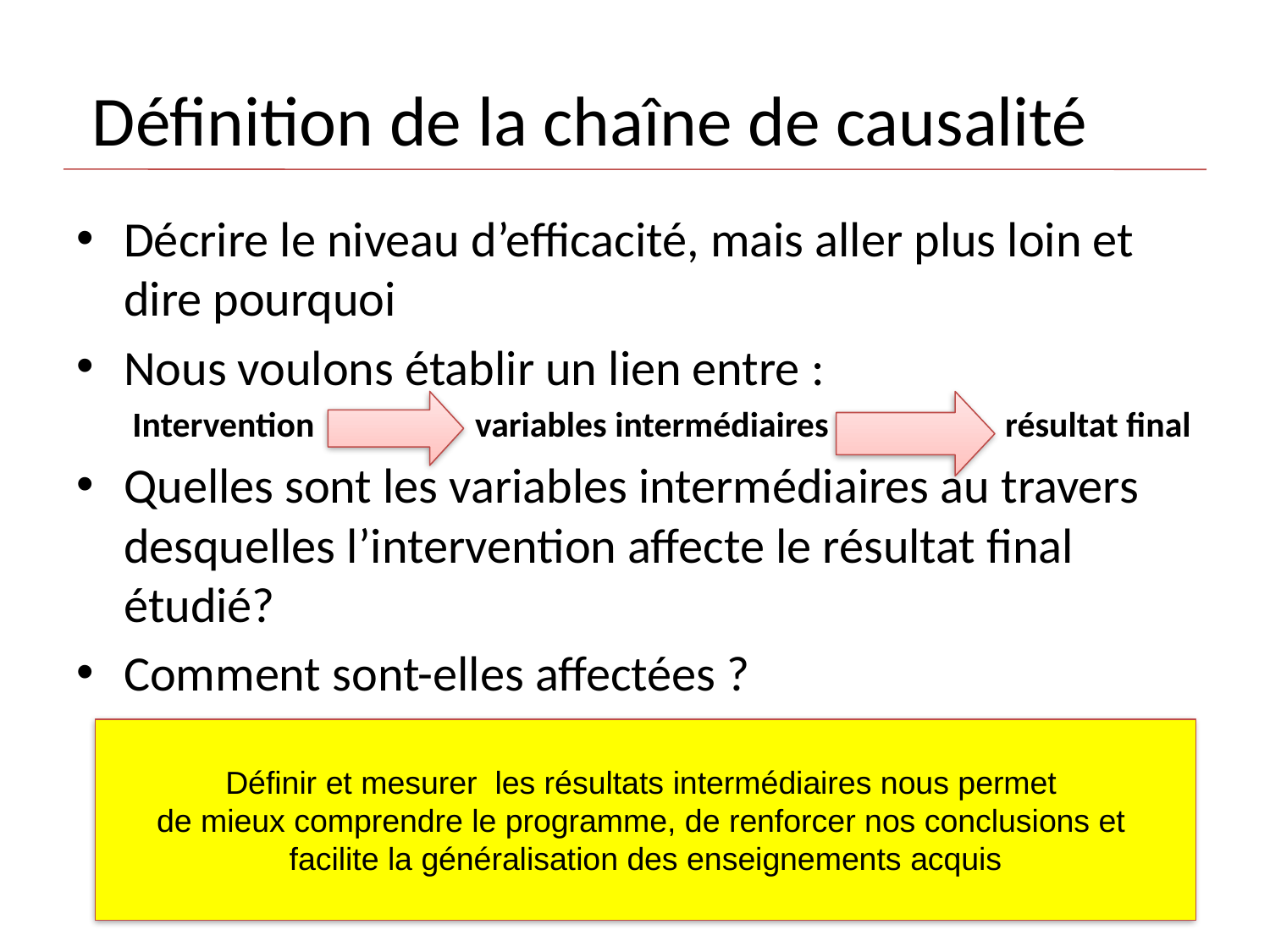

# Définition de la chaîne de causalité
Décrire le niveau d’efficacité, mais aller plus loin et dire pourquoi
Nous voulons établir un lien entre :
       Intervention                    variables intermédiaires                      résultat final
Quelles sont les variables intermédiaires au travers desquelles l’intervention affecte le résultat final étudié?
Comment sont-elles affectées ?

Définir et mesurer  les résultats intermédiaires nous permet
de mieux comprendre le programme, de renforcer nos conclusions et
facilite la généralisation des enseignements acquis
13